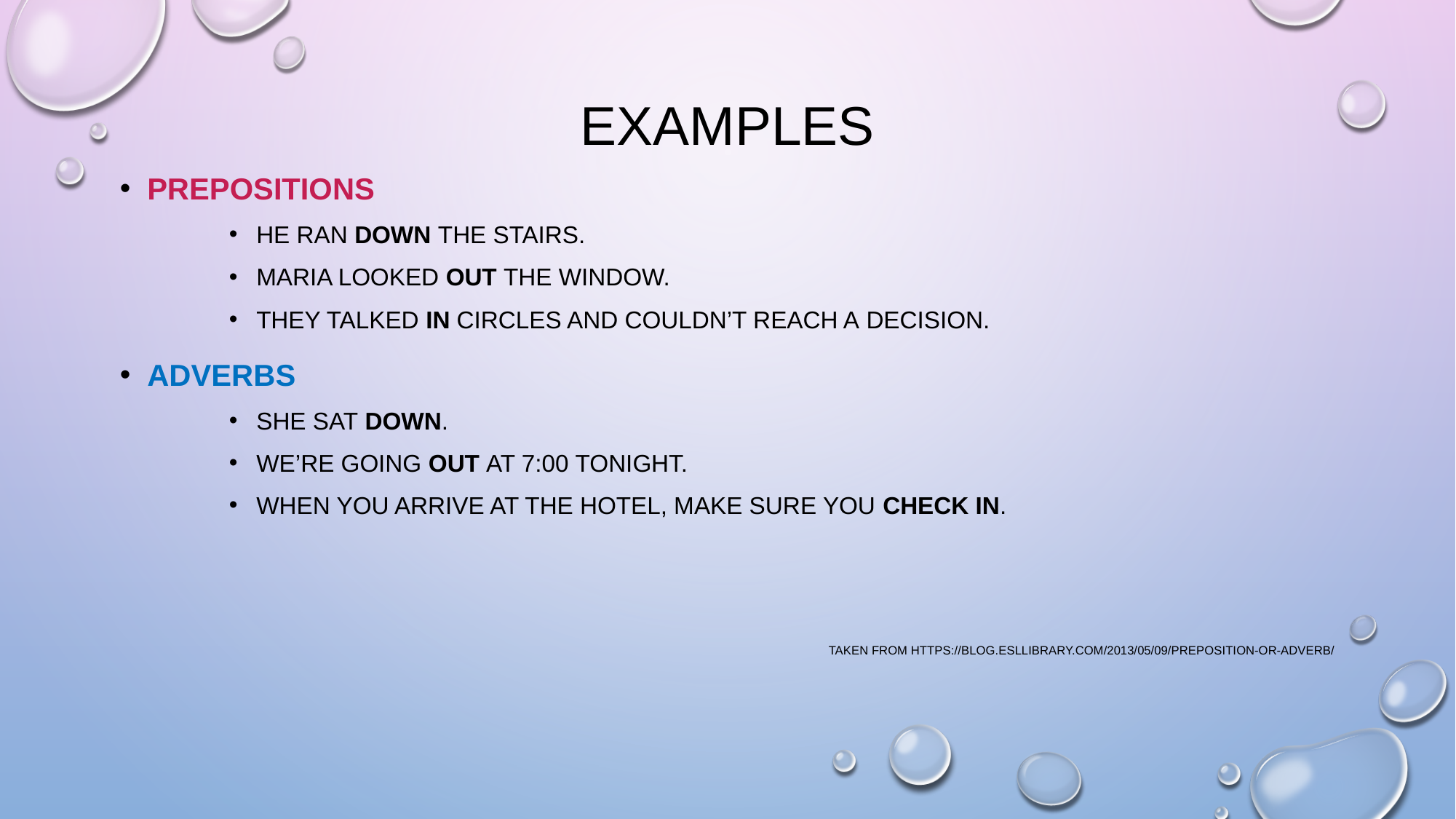

# Examples
Prepositions
He ran down the stairs.
Maria looked out the window.
They talked in circles and couldn’t reach a decision.
Adverbs
She sat down.
We’re going out at 7:00 tonight.
When you arrive at the hotel, make sure you check in.

Taken from https://blog.esllibrary.com/2013/05/09/preposition-or-adverb/